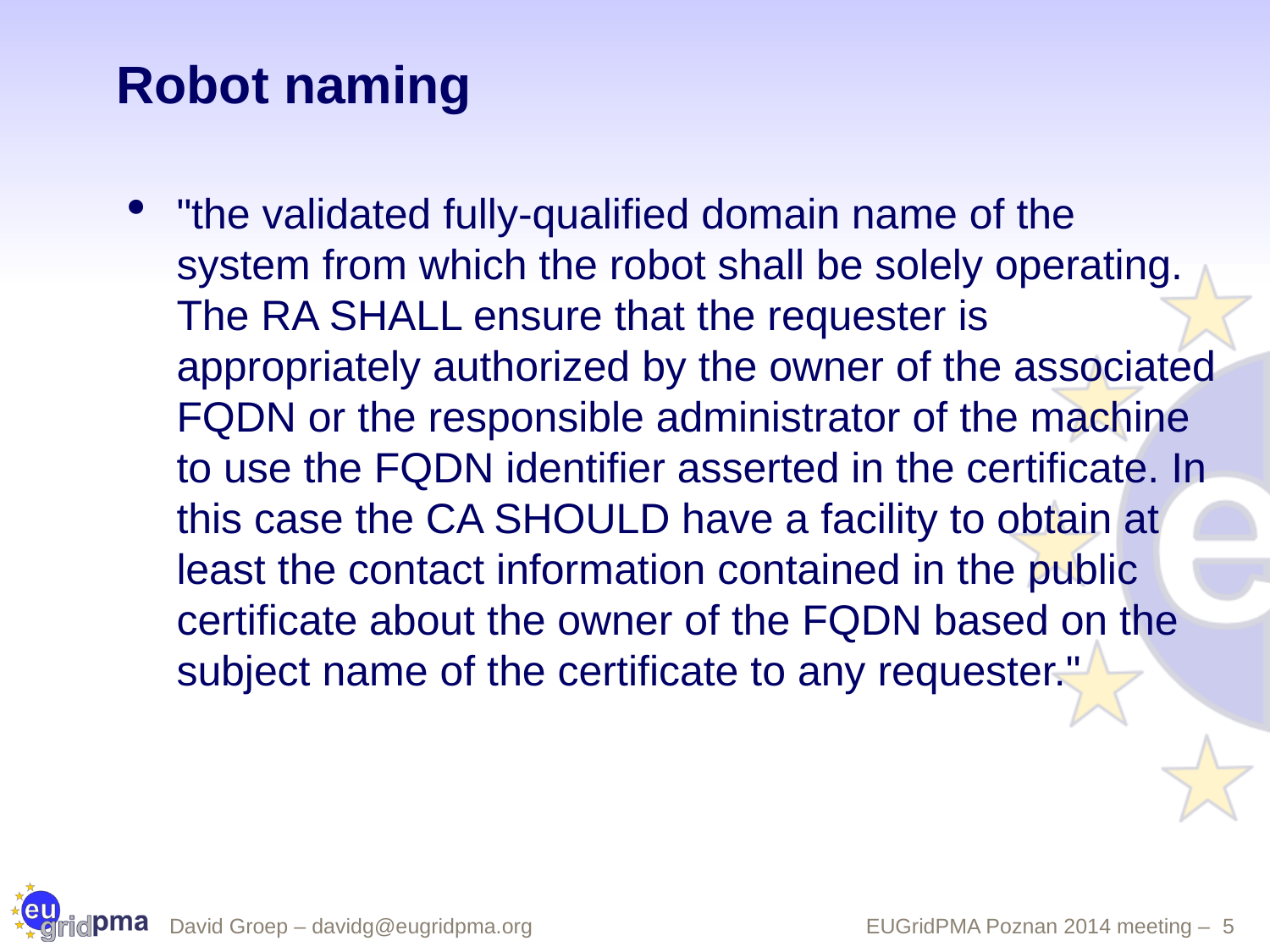

# Robot naming
"the validated fully-qualified domain name of the system from which the robot shall be solely operating. The RA SHALL ensure that the requester is appropriately authorized by the owner of the associated FQDN or the responsible administrator of the machine to use the FQDN identifier asserted in the certificate. In this case the CA SHOULD have a facility to obtain at least the contact information contained in the public certificate about the owner of the FQDN based on the subject name of the certificate to any requester."